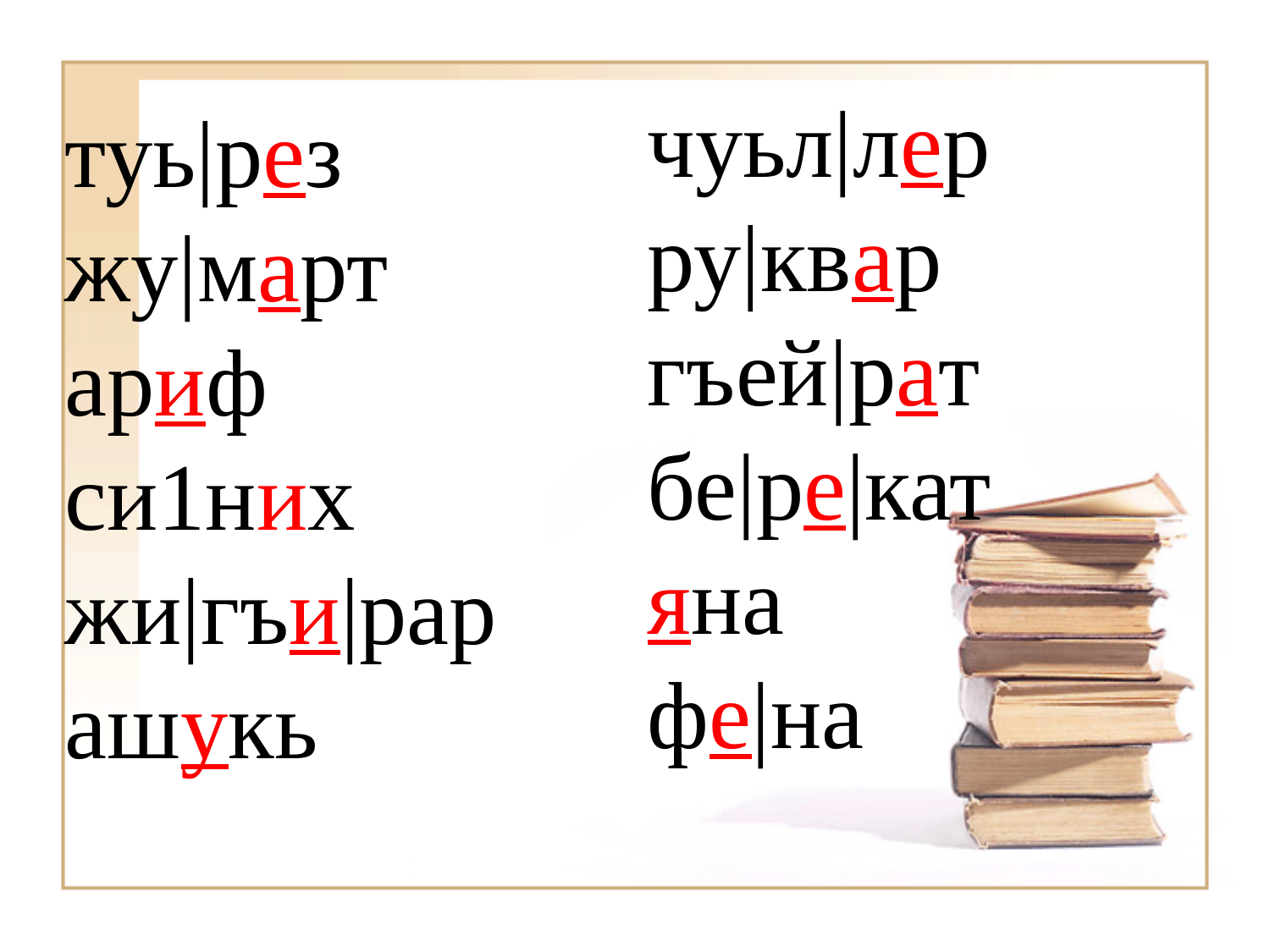

чуьл|лер
ру|квар
гъей|рат
бе|ре|кат
яна
фе|на

туь|рез
жу|март
ариф
си1них
жи|гъи|рар
ашукь